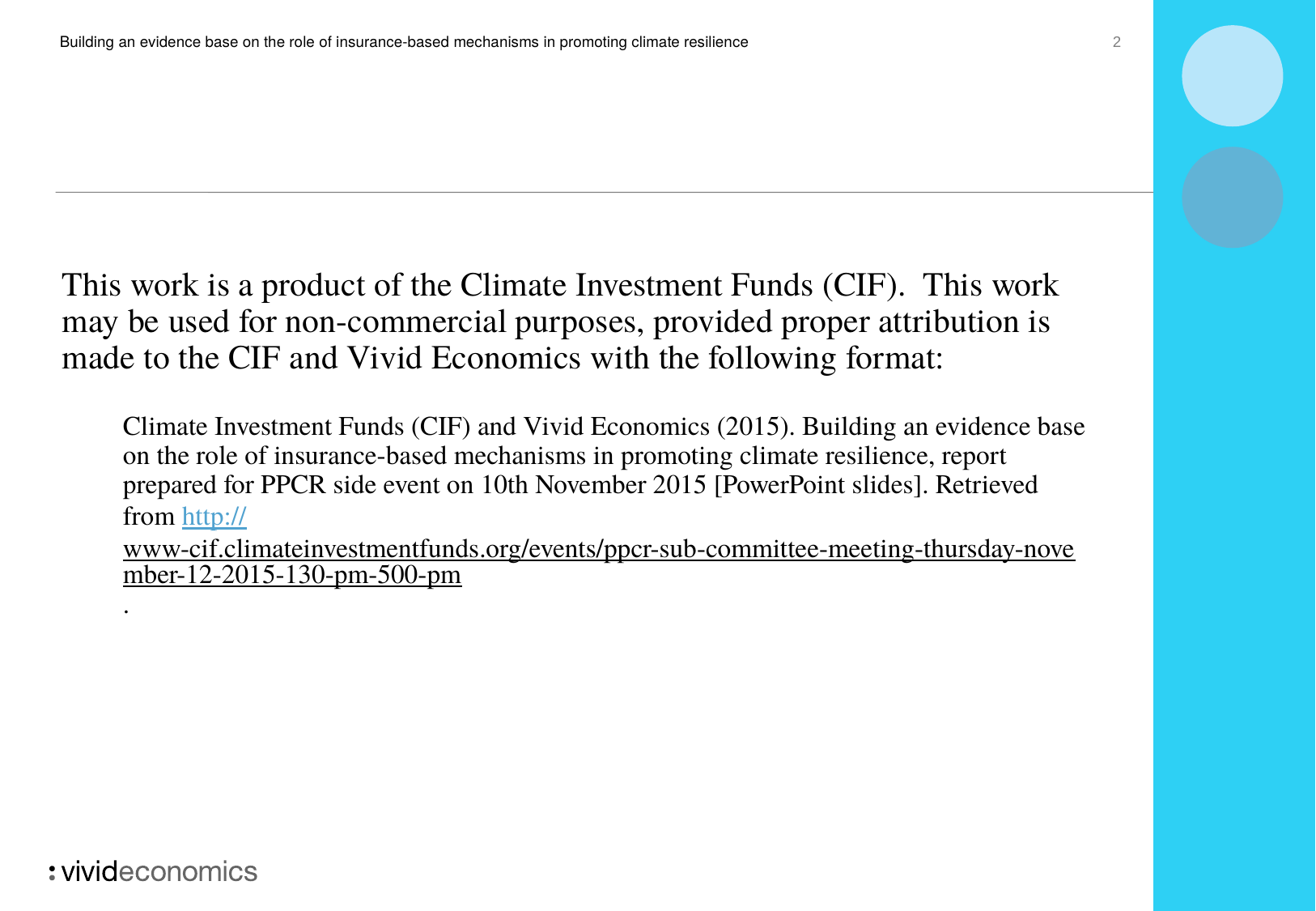

2
Building an evidence base on the role of insurance-based mechanisms in promoting climate resilience
This work is a product of the Climate Investment Funds (CIF).  This work may be used for non-commercial purposes, provided proper attribution is made to the CIF and Vivid Economics with the following format:

Climate Investment Funds (CIF) and Vivid Economics (2015). Building an evidence base on the role of insurance-based mechanisms in promoting climate resilience, report prepared for PPCR side event on 10th November 2015 [PowerPoint slides]. Retrieved from http://www-cif.climateinvestmentfunds.org/events/ppcr-sub-committee-meeting-thursday-november-12-2015-130-pm-500-pm.